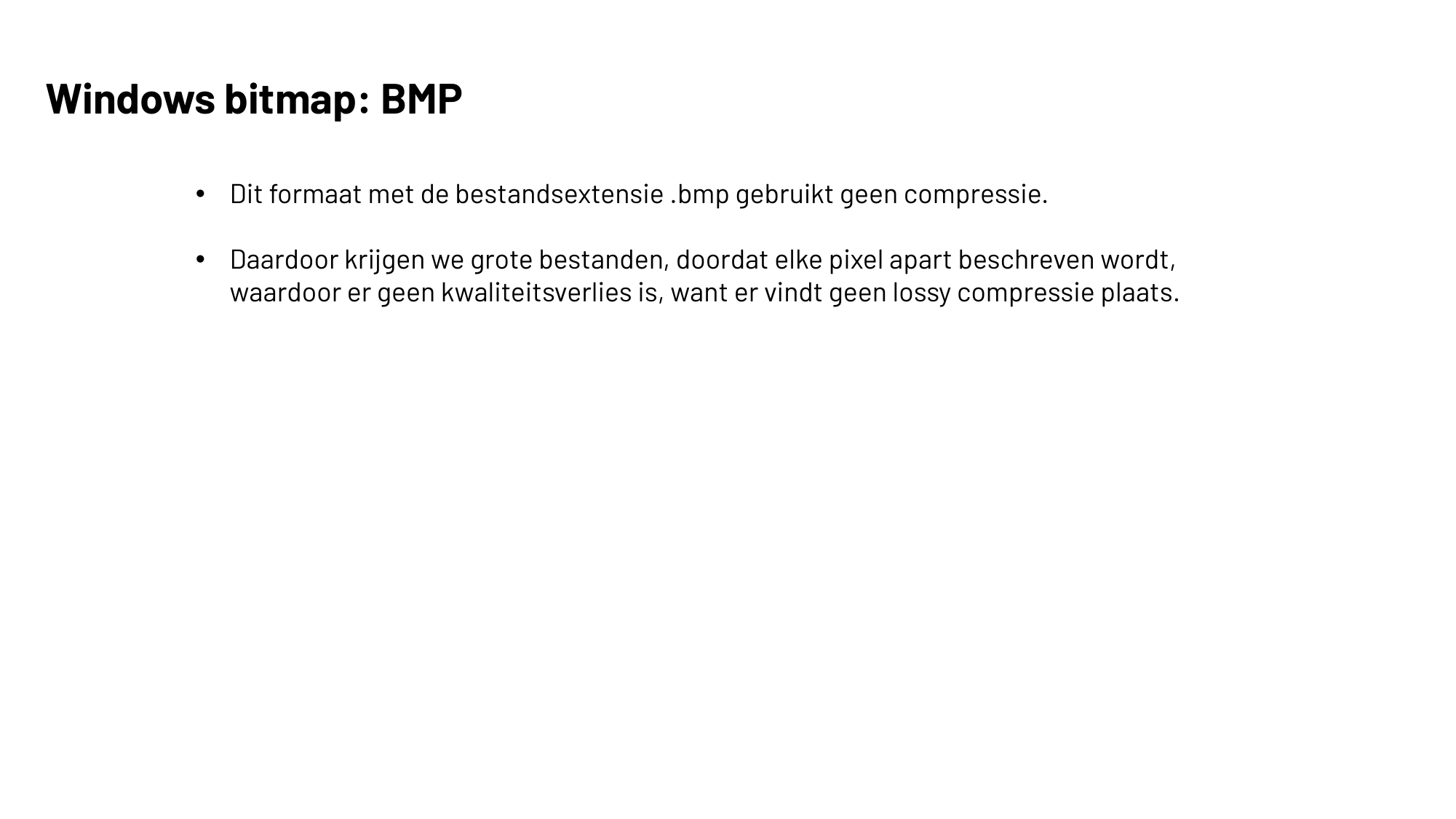

Windows bitmap: BMP
Dit formaat met de bestandsextensie .bmp gebruikt geen compressie.
Daardoor krijgen we grote bestanden, doordat elke pixel apart beschreven wordt, waardoor er geen kwaliteitsverlies is, want er vindt geen lossy compressie plaats.